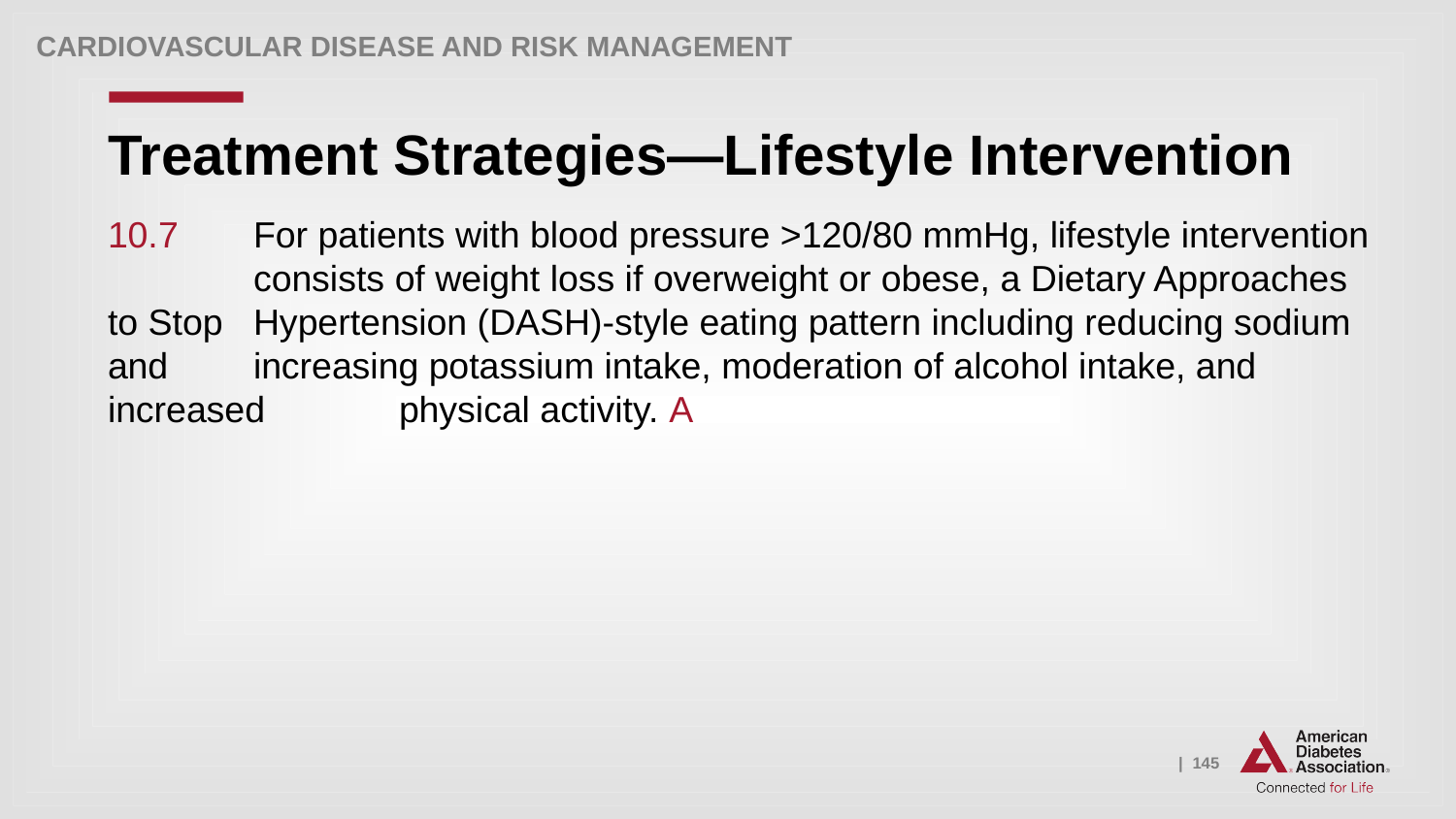

Cardiovascular Disease and Risk Management
# Treatment Strategies—Lifestyle Intervention
10.7 	For patients with blood pressure >120/80 mmHg, lifestyle intervention 	consists of weight loss if overweight or obese, a Dietary Approaches to Stop 	Hypertension (DASH)-style eating pattern including reducing sodium and 	increasing potassium intake, moderation of alcohol intake, and increased 	physical activity. A